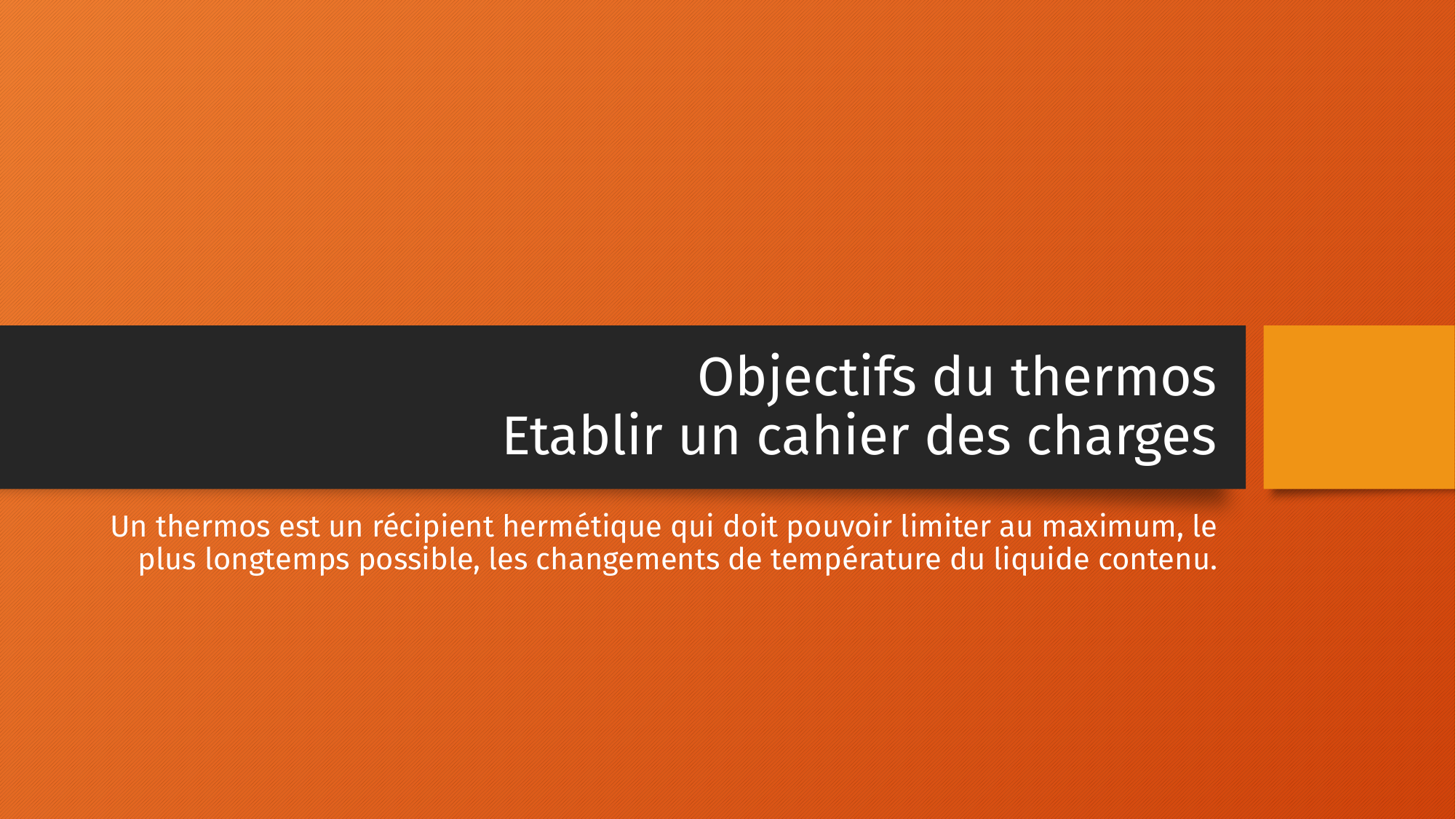

# Objectifs du thermos Etablir un cahier des charges
Un thermos est un récipient hermétique qui doit pouvoir limiter au maximum, le plus longtemps possible, les changements de température du liquide contenu.